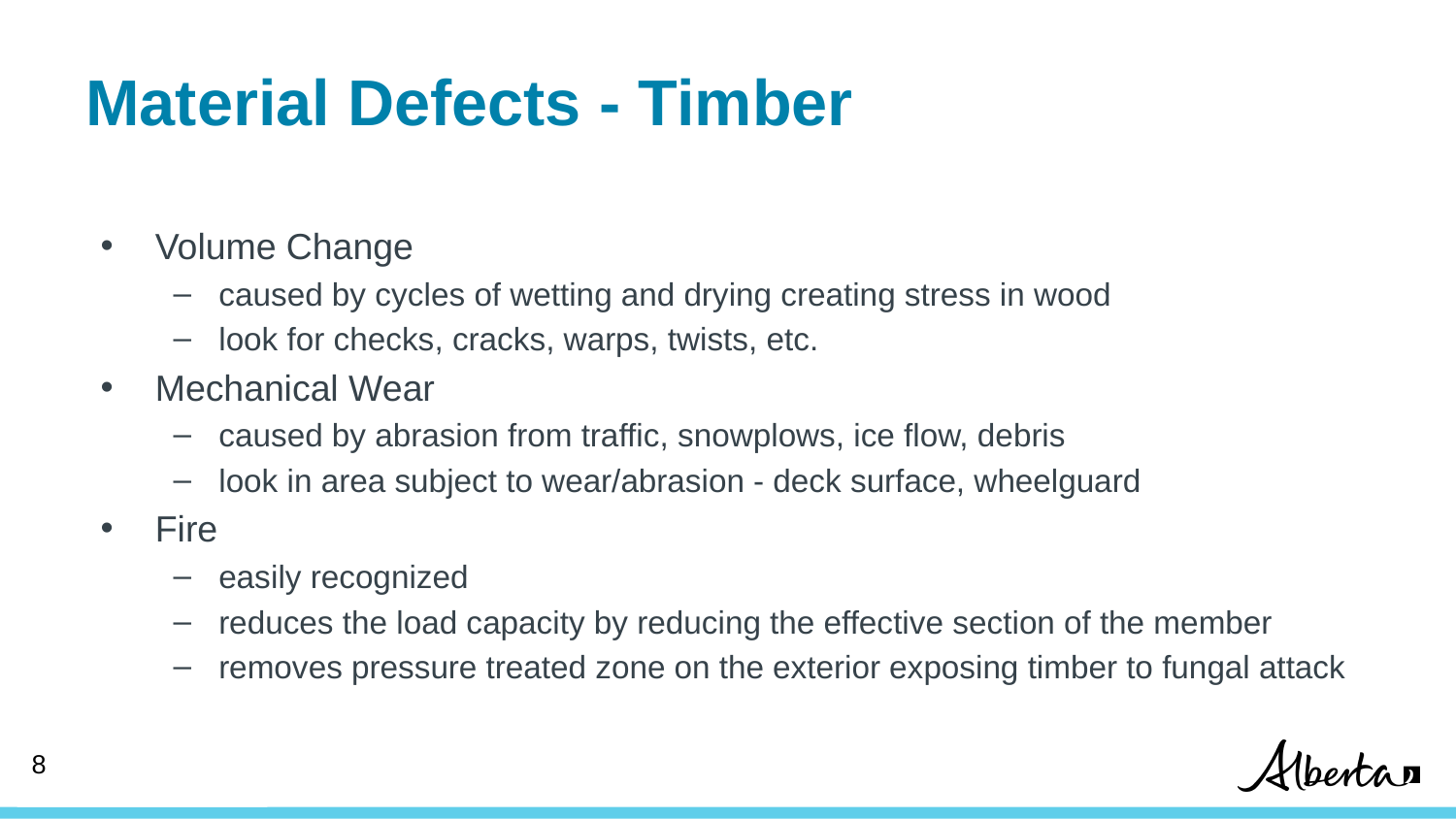

# Material Defects - Timber
Volume Change
caused by cycles of wetting and drying creating stress in wood
look for checks, cracks, warps, twists, etc.
Mechanical Wear
caused by abrasion from traffic, snowplows, ice flow, debris
look in area subject to wear/abrasion - deck surface, wheelguard
Fire
easily recognized
reduces the load capacity by reducing the effective section of the member
removes pressure treated zone on the exterior exposing timber to fungal attack

8